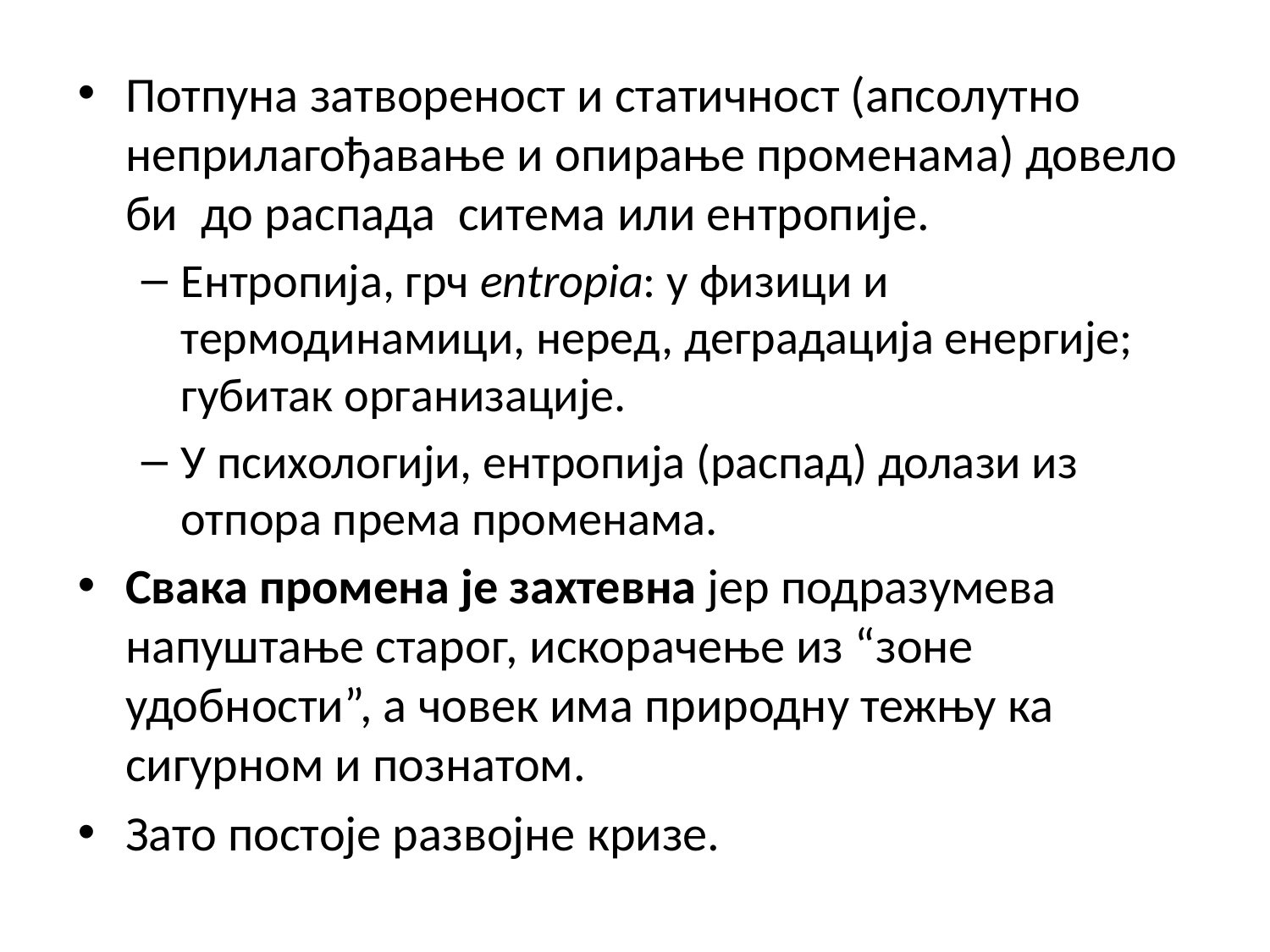

Потпуна затвореност и статичност (апсолутно неприлагођавање и опирање променама) довело би  до распада  ситема или ентропије.
Ентропија, грч entropia: у физици и термодинамици, неред, деградација енергије; губитак организације.
У психологији, ентропија (распад) долази из отпора према променама.
Свака промена је захтевна јер подразумева напуштање старог, искорачење из “зоне удобности”, а човек има природну тежњу ка сигурном и познатом.
Зато постоје развојне кризе.